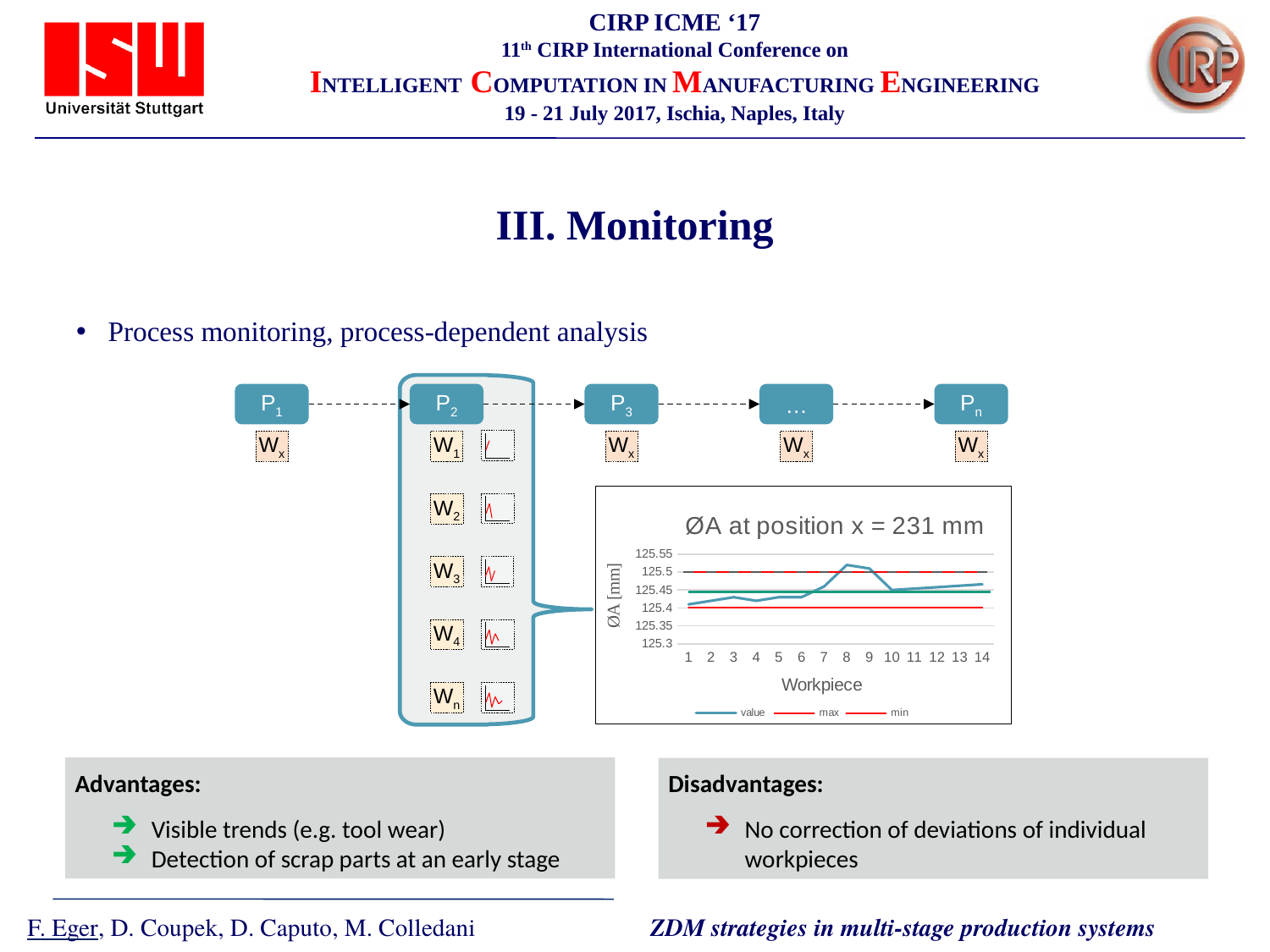

# III. Monitoring
Process monitoring, process-dependent analysis

P1
P2
P3
…
Pn

Wx
W1
Wx
Wx
Wx

### Chart: ØA at position x = 231 mm

| Category | value  | max | min  |
|---|---|---|---|
| 1 | 125.41 | 125.5 | 125.4 |
| 2 | 125.42 | 125.5 | 125.4 |
| 3 | 125.43 | 125.5 | 125.4 |
| 4 | 125.42 | 125.5 | 125.4 |
| 5 | 125.43 | 125.5 | 125.4 |
| 6 | 125.43 | 125.5 | 125.4 |
| 7 | 125.46 | 125.5 | 125.4 |
| 8 | 125.52 | 125.5 | 125.4 |
| 9 | 125.51 | 125.5 | 125.4 |
| 10 | 125.45 | 125.5 | 125.4 |
| 11 | 125.454 | 125.5 | 125.4 |
| 12 | 125.458 | 125.5 | 125.4 |
| 13 | 125.462 | 125.5 | 125.4 |
| 14 | 125.466 | 125.5 | 125.4 |
W2

W3
W4

Wn

Advantages:
Visible trends (e.g. tool wear)
Detection of scrap parts at an early stage
Disadvantages:
No correction of deviations of individual workpieces